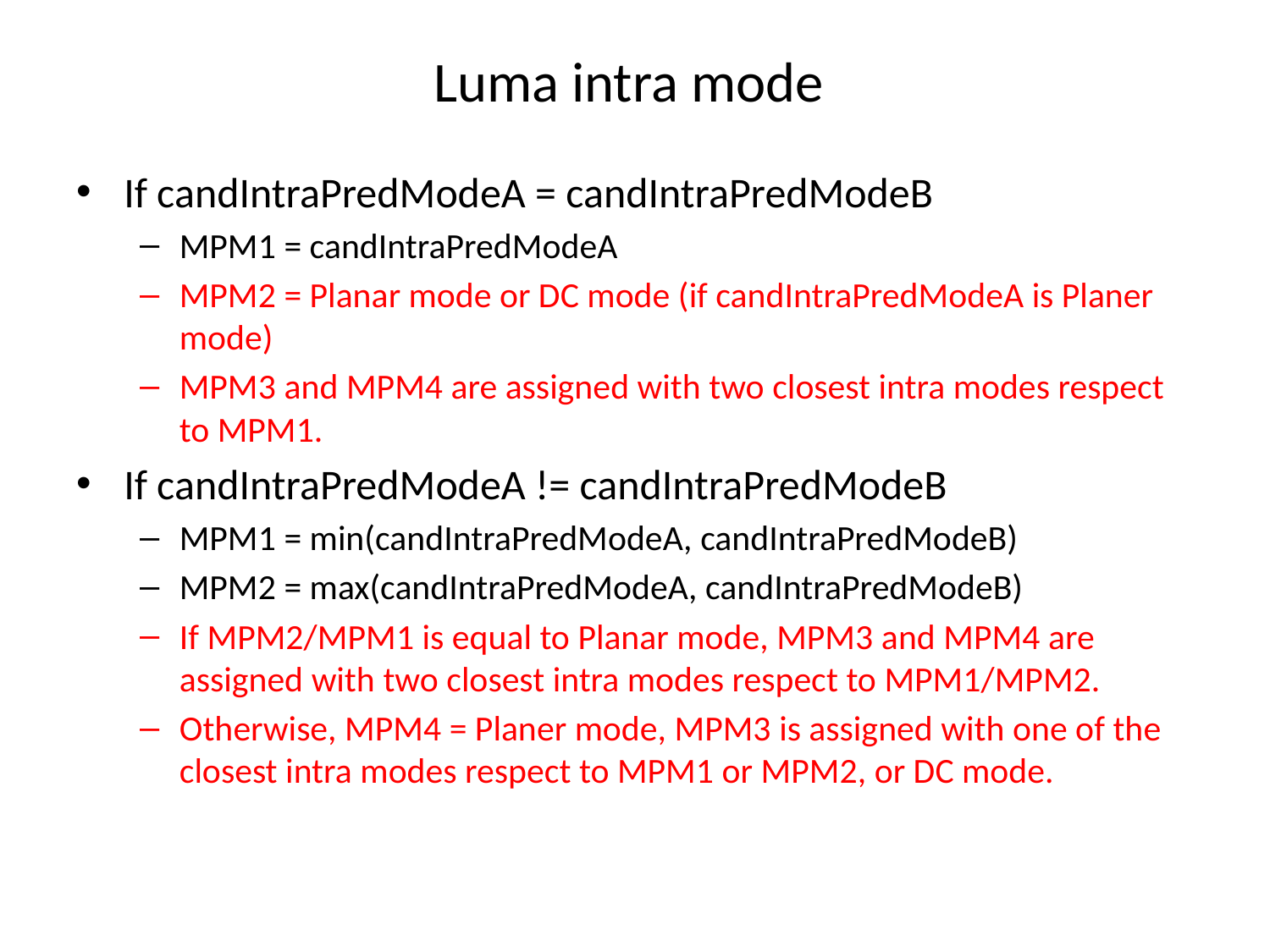

# Luma intra mode
If candIntraPredModeA = candIntraPredModeB
MPM1 = candIntraPredModeA
MPM2 = Planar mode or DC mode (if candIntraPredModeA is Planer mode)
MPM3 and MPM4 are assigned with two closest intra modes respect to MPM1.
If candIntraPredModeA != candIntraPredModeB
MPM1 = min(candIntraPredModeA, candIntraPredModeB)
MPM2 = max(candIntraPredModeA, candIntraPredModeB)
If MPM2/MPM1 is equal to Planar mode, MPM3 and MPM4 are assigned with two closest intra modes respect to MPM1/MPM2.
Otherwise, MPM4 = Planer mode, MPM3 is assigned with one of the closest intra modes respect to MPM1 or MPM2, or DC mode.